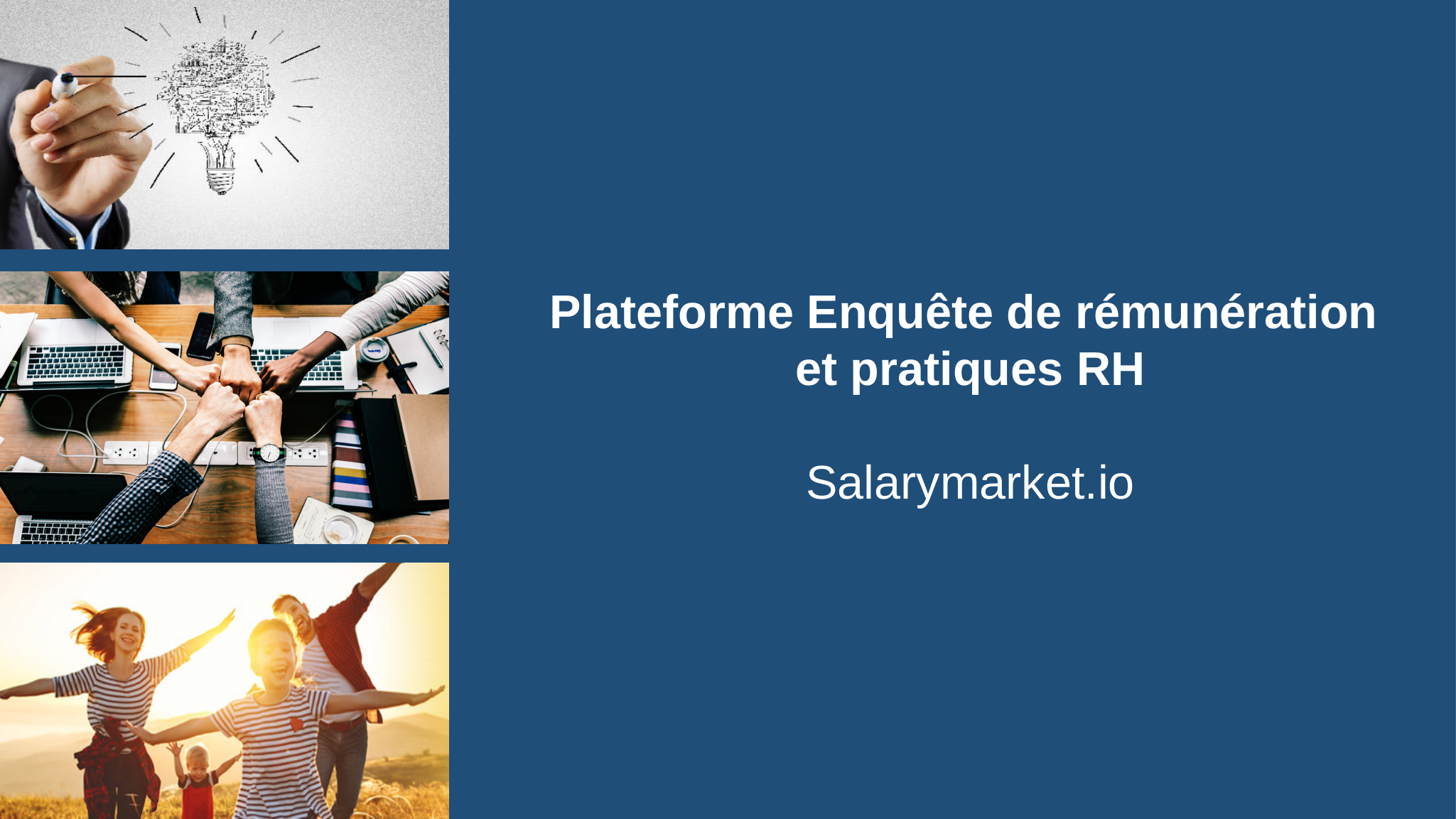

Plateforme Enquête de rémunération
et pratiques RH

Salarymarket.io